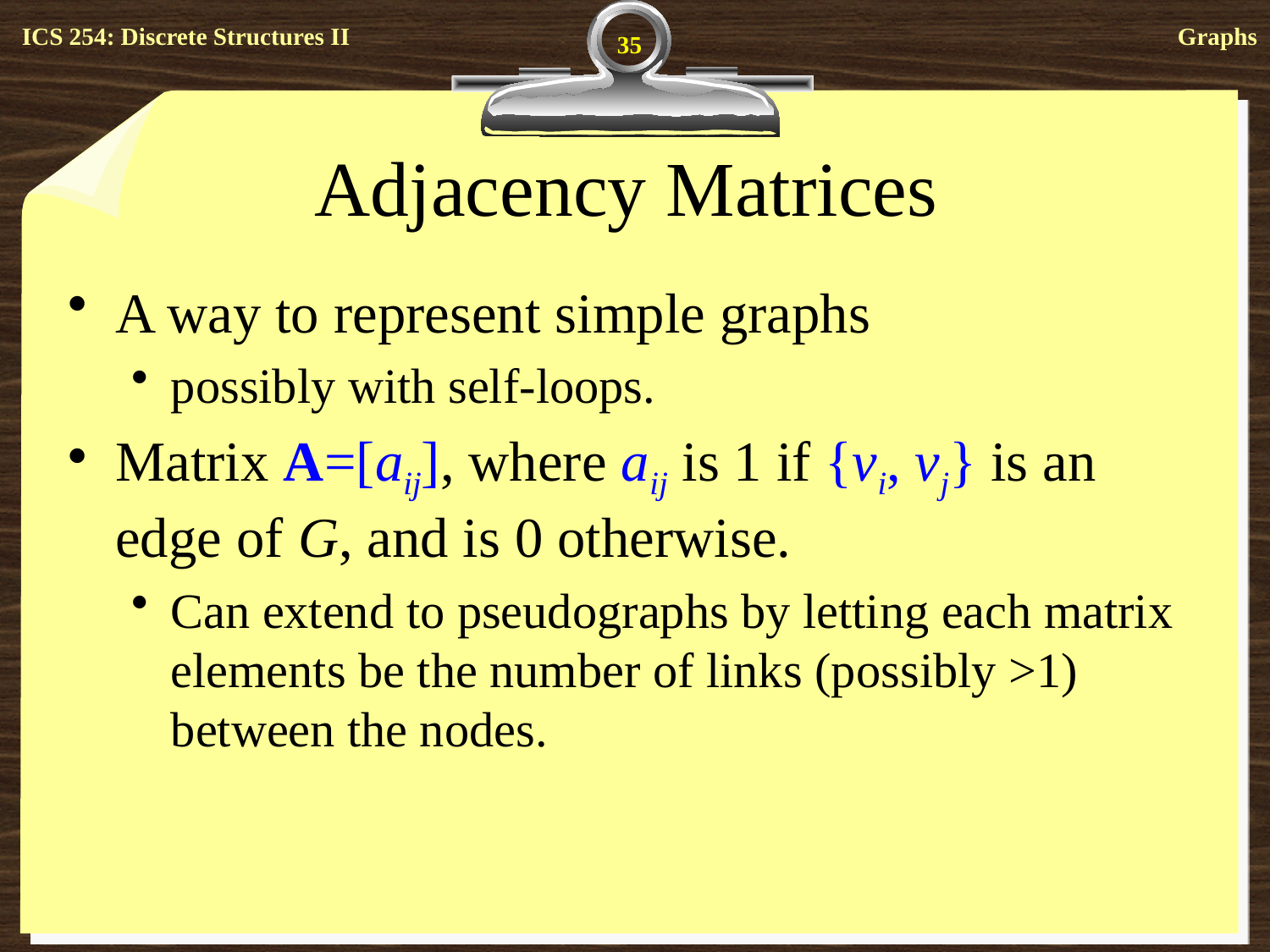

35
# Adjacency Matrices
A way to represent simple graphs
possibly with self-loops.
Matrix A=[aij], where aij is 1 if {vi, vj} is an edge of G, and is 0 otherwise.
Can extend to pseudographs by letting each matrix elements be the number of links (possibly >1) between the nodes.